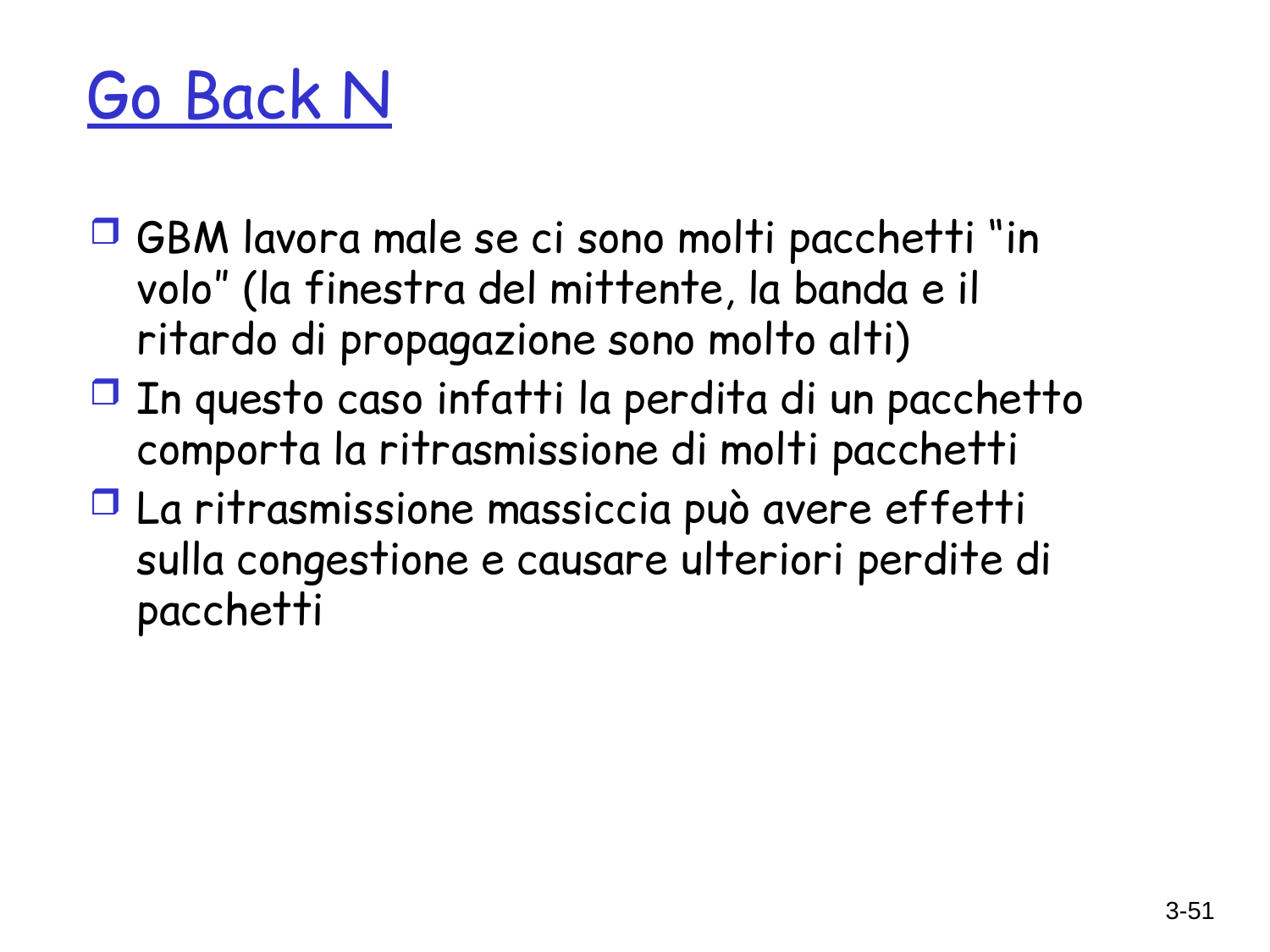

# Go Back N
GBM lavora male se ci sono molti pacchetti “in volo” (la finestra del mittente, la banda e il ritardo di propagazione sono molto alti)
In questo caso infatti la perdita di un pacchetto comporta la ritrasmissione di molti pacchetti
La ritrasmissione massiccia può avere effetti sulla congestione e causare ulteriori perdite di pacchetti
3-51